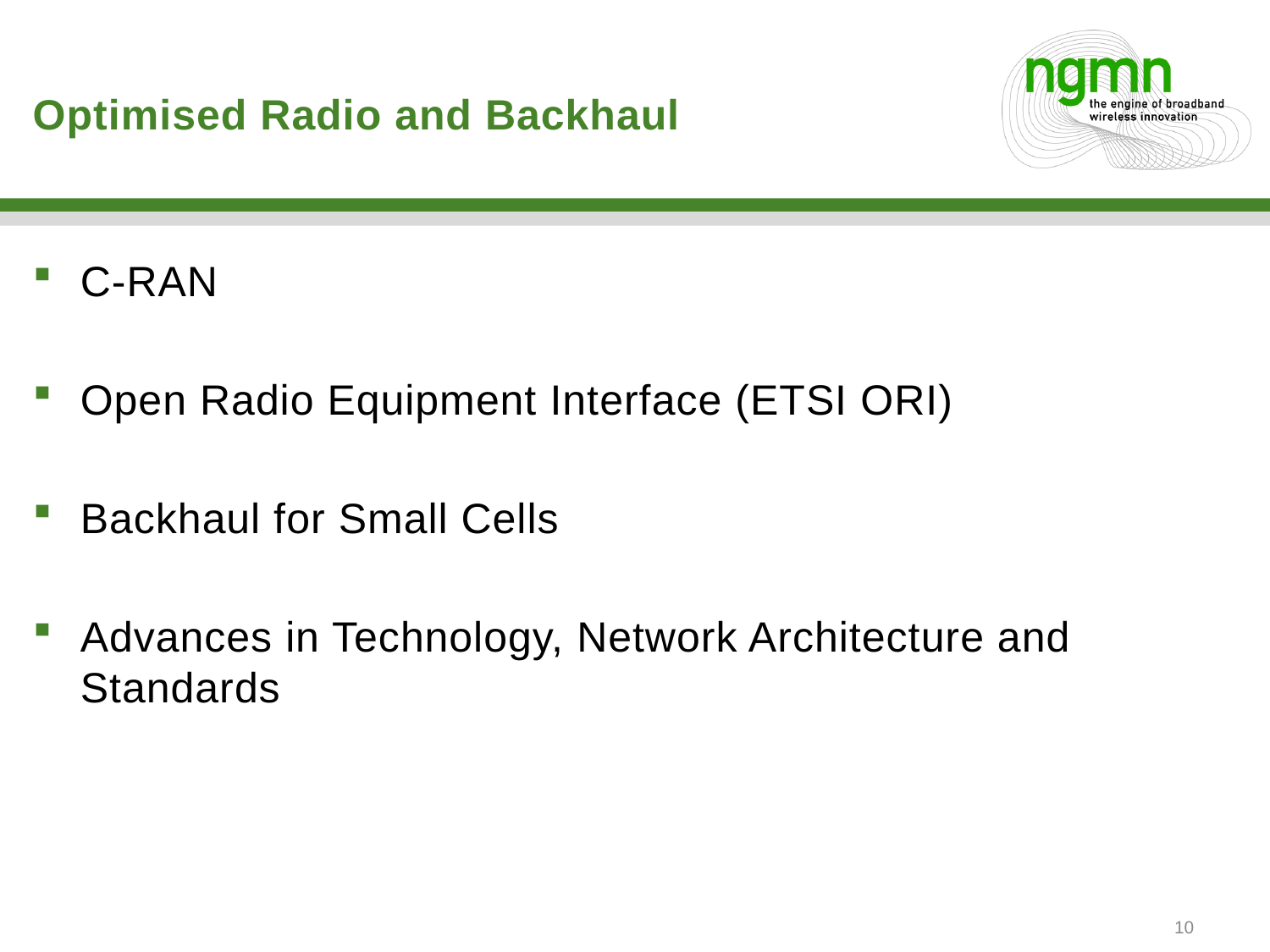

# Optimised Radio and Backhaul
C-RAN

Open Radio Equipment Interface (ETSI ORI)

Backhaul for Small Cells

Advances in Technology, Network Architecture and Standards

10